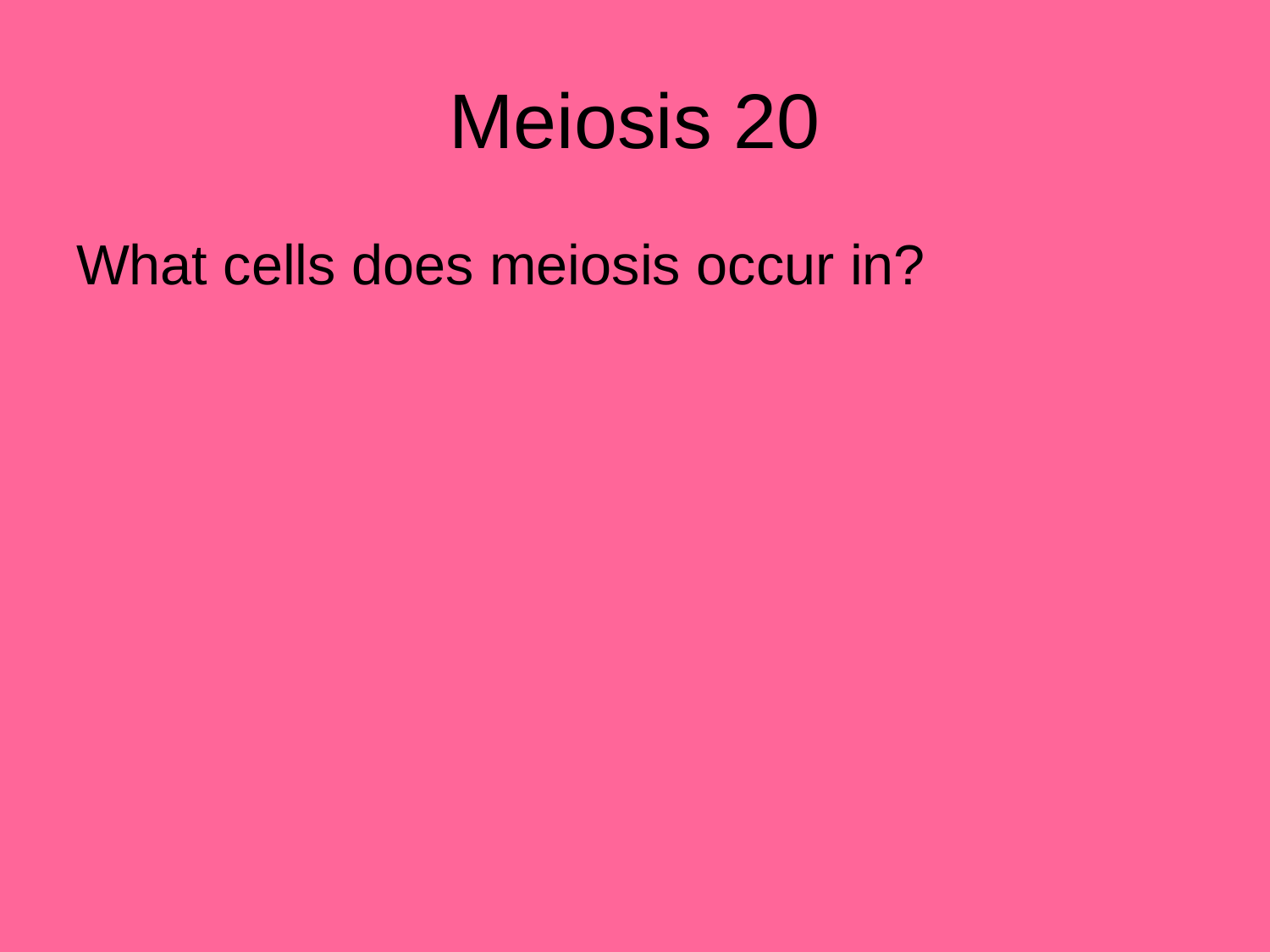

# Meiosis 20
What cells does meiosis occur in?